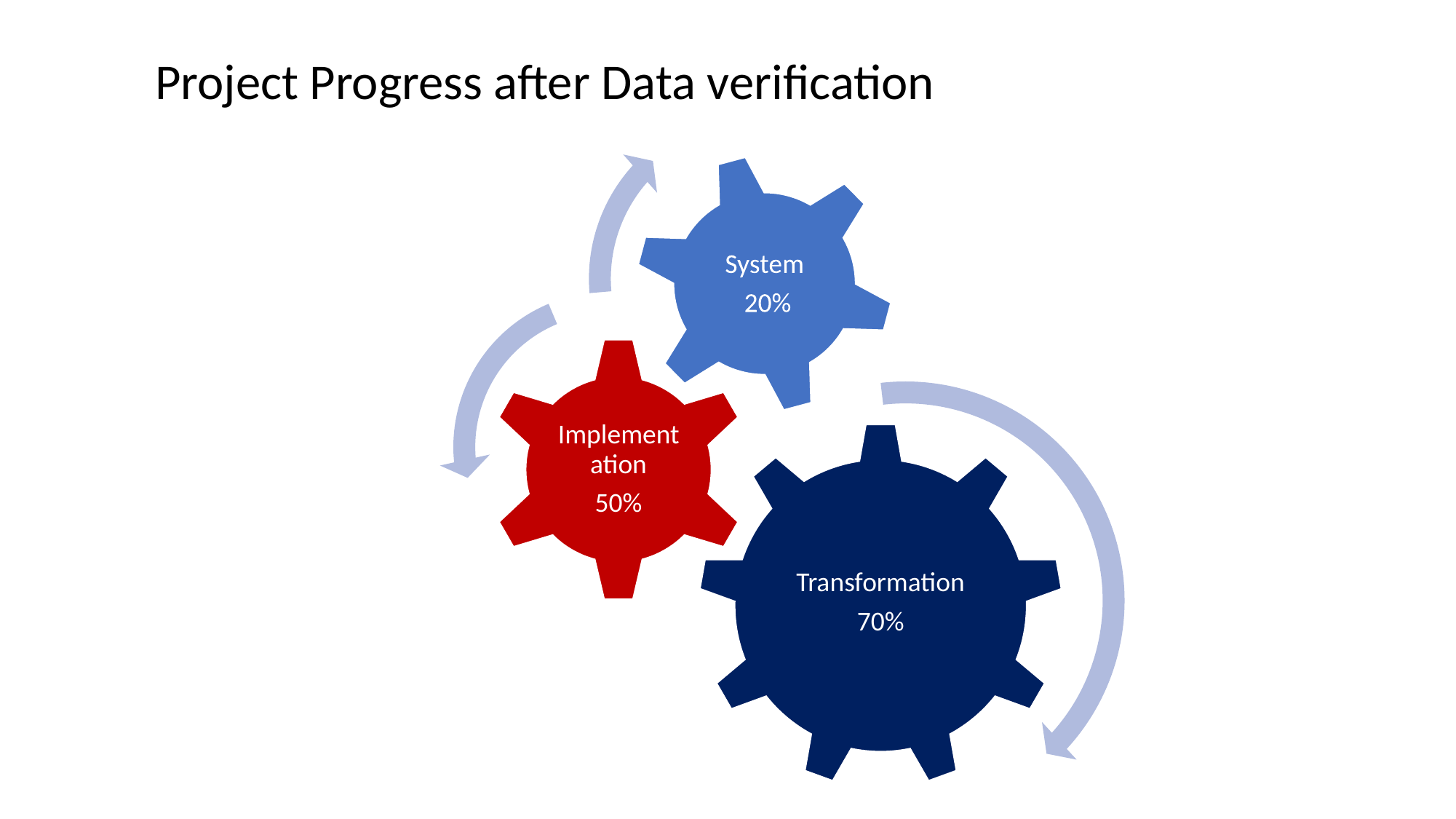

# Project Progress after Data verification
Transformation
70%
Implementation
50%
System
 20%